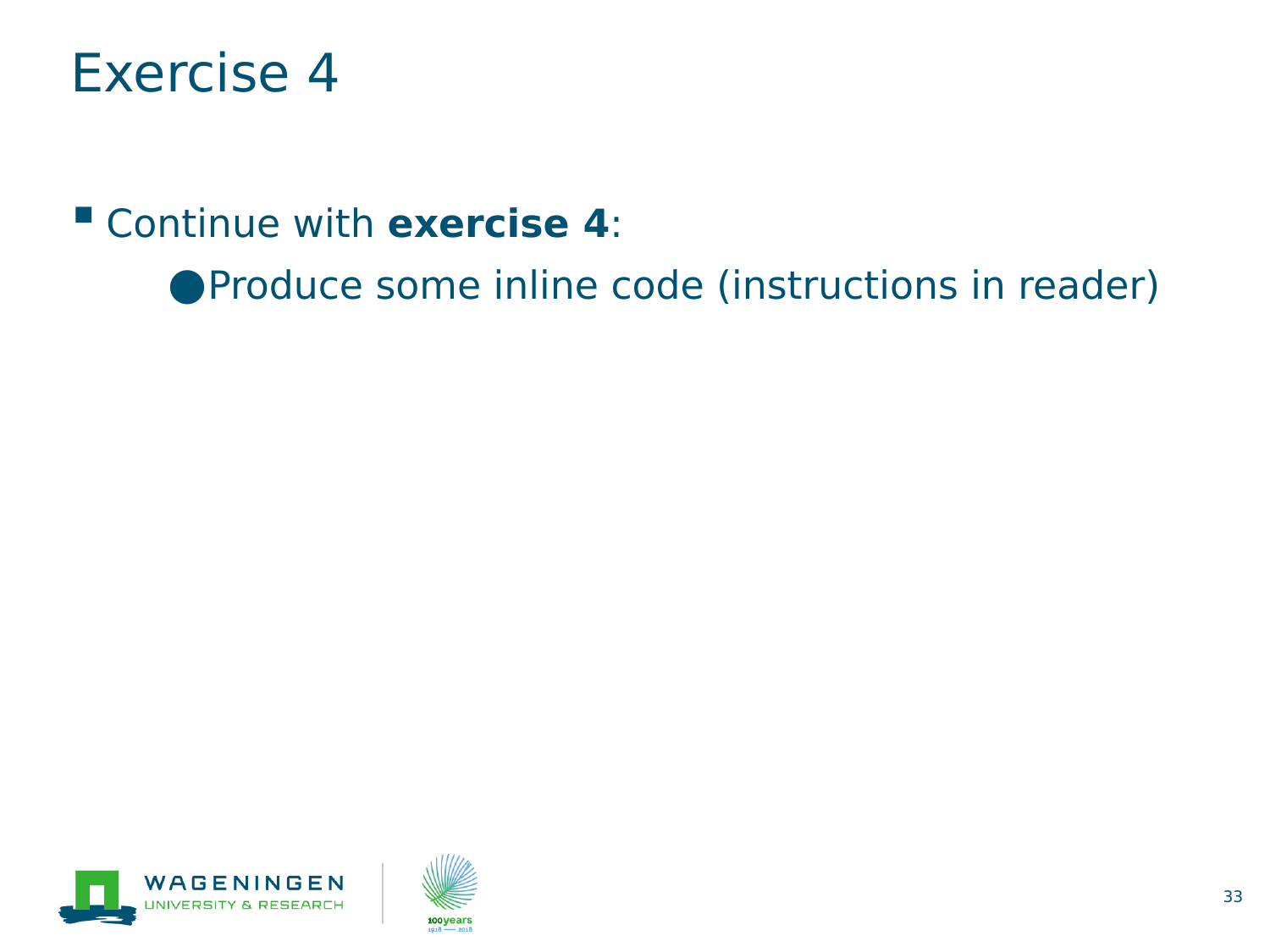

# Exercise 4
Continue with exercise 4:
Produce some inline code (instructions in reader)

33